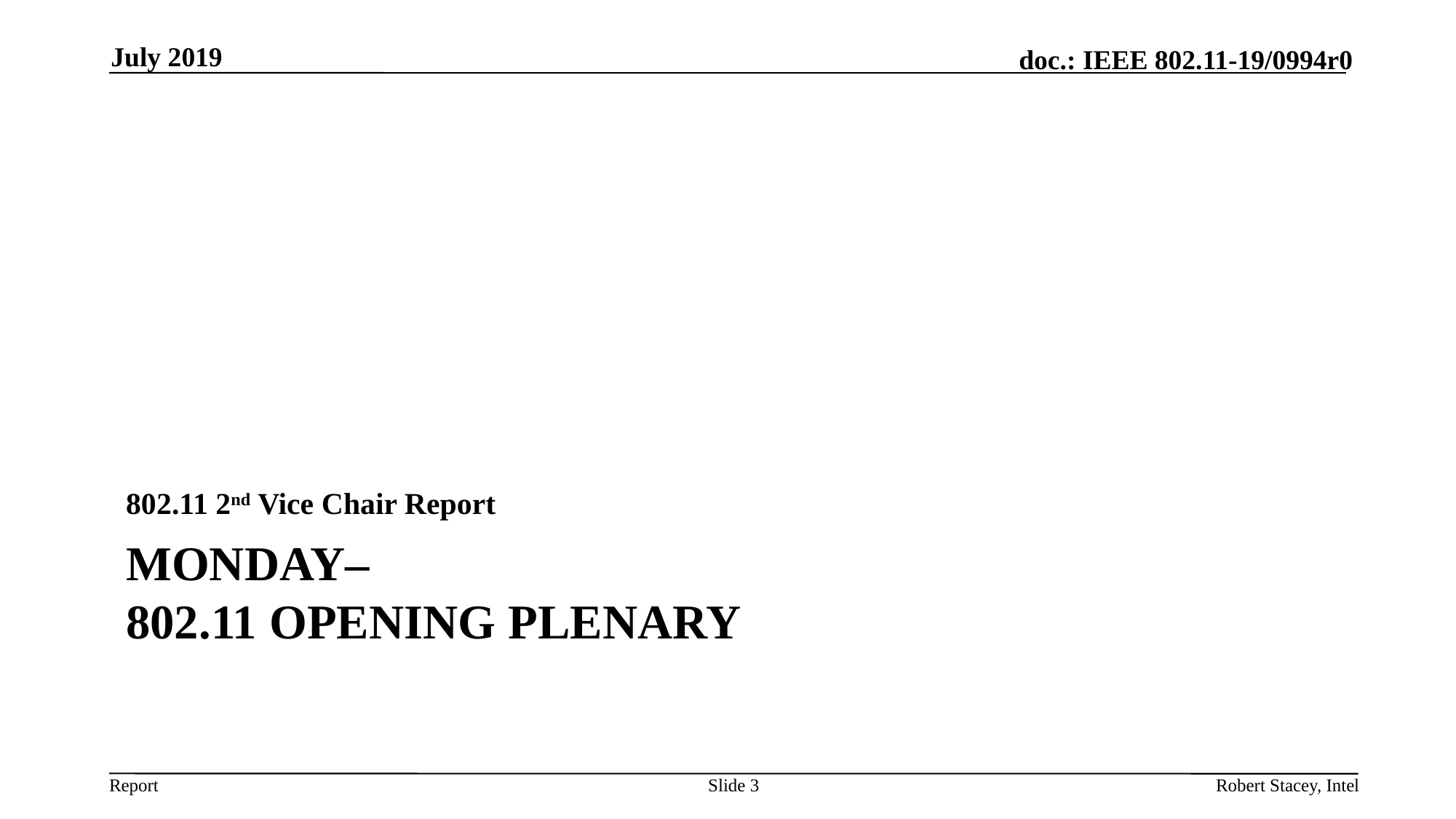

July 2019
802.11 2nd Vice Chair Report
# Monday– 802.11 Opening Plenary
Slide 3
Robert Stacey, Intel